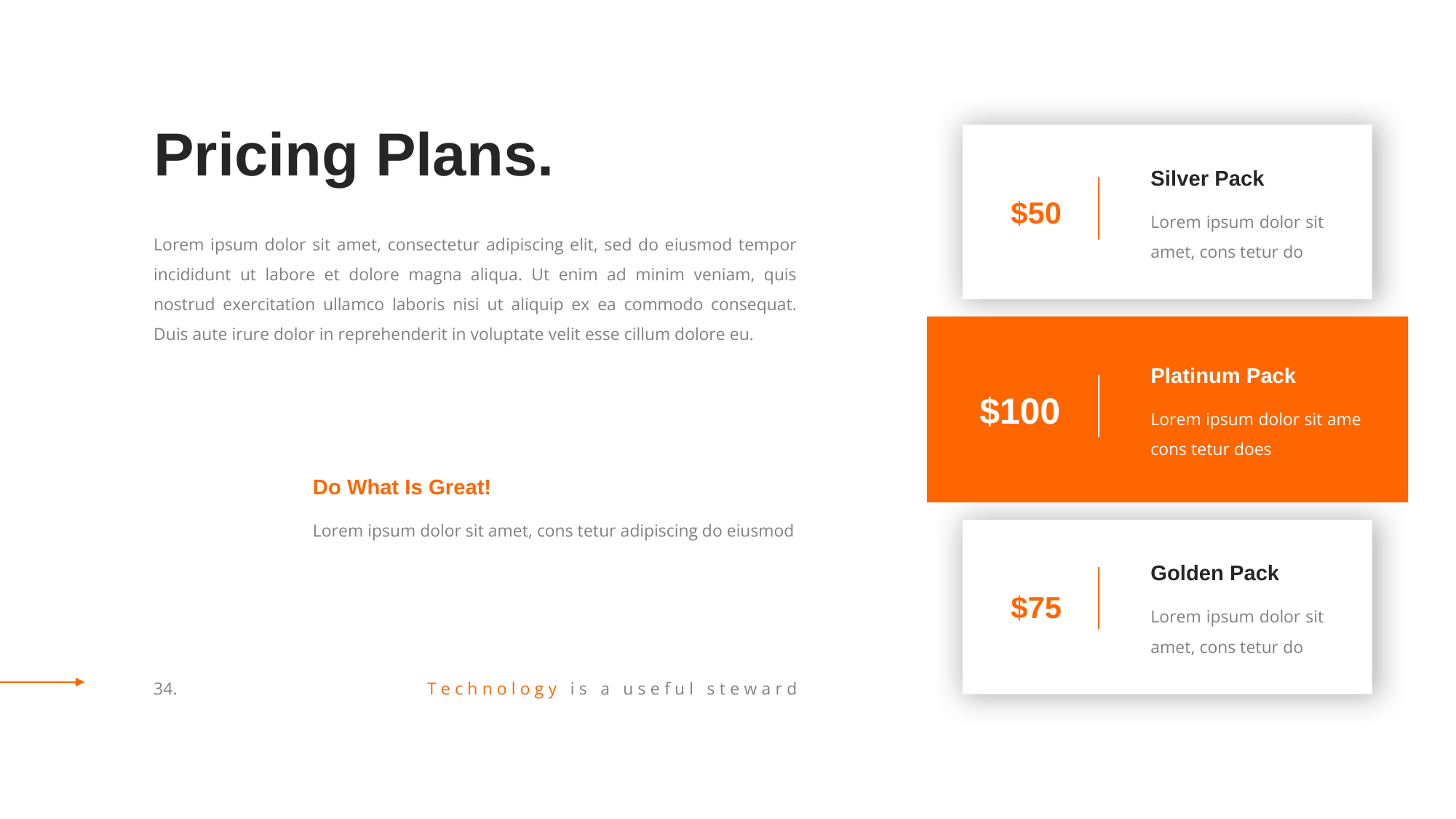

Pricing Plans.

Silver Pack
Lorem ipsum dolor sit amet, cons tetur do
$50
Lorem ipsum dolor sit amet, consectetur adipiscing elit, sed do eiusmod tempor incididunt ut labore et dolore magna aliqua. Ut enim ad minim veniam, quis nostrud exercitation ullamco laboris nisi ut aliquip ex ea commodo consequat. Duis aute irure dolor in reprehenderit in voluptate velit esse cillum dolore eu.

Platinum Pack
Lorem ipsum dolor sit ame cons tetur does
$100
Do What Is Great!
Lorem ipsum dolor sit amet, cons tetur adipiscing do eiusmod

Golden Pack
Lorem ipsum dolor sit amet, cons tetur do
$75
34.
Technology is a useful steward